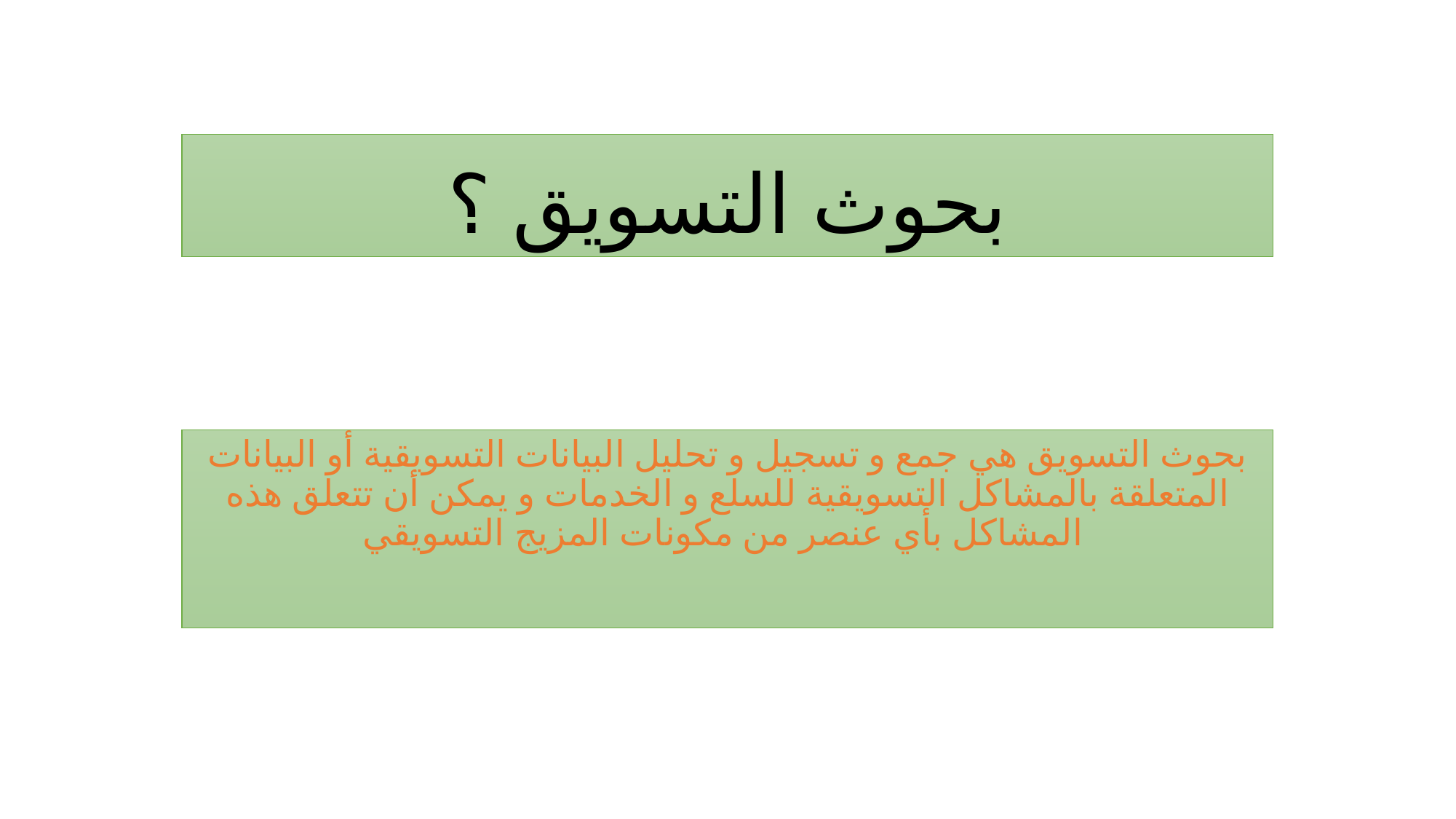

# بحوث التسويق ؟
بحوث التسويق هي جمع و تسجيل و تحليل البيانات التسويقية أو البيانات المتعلقة بالمشاكل التسويقية للسلع و الخدمات و يمكن أن تتعلق هذه المشاكل بأي عنصر من مكونات المزيج التسويقي